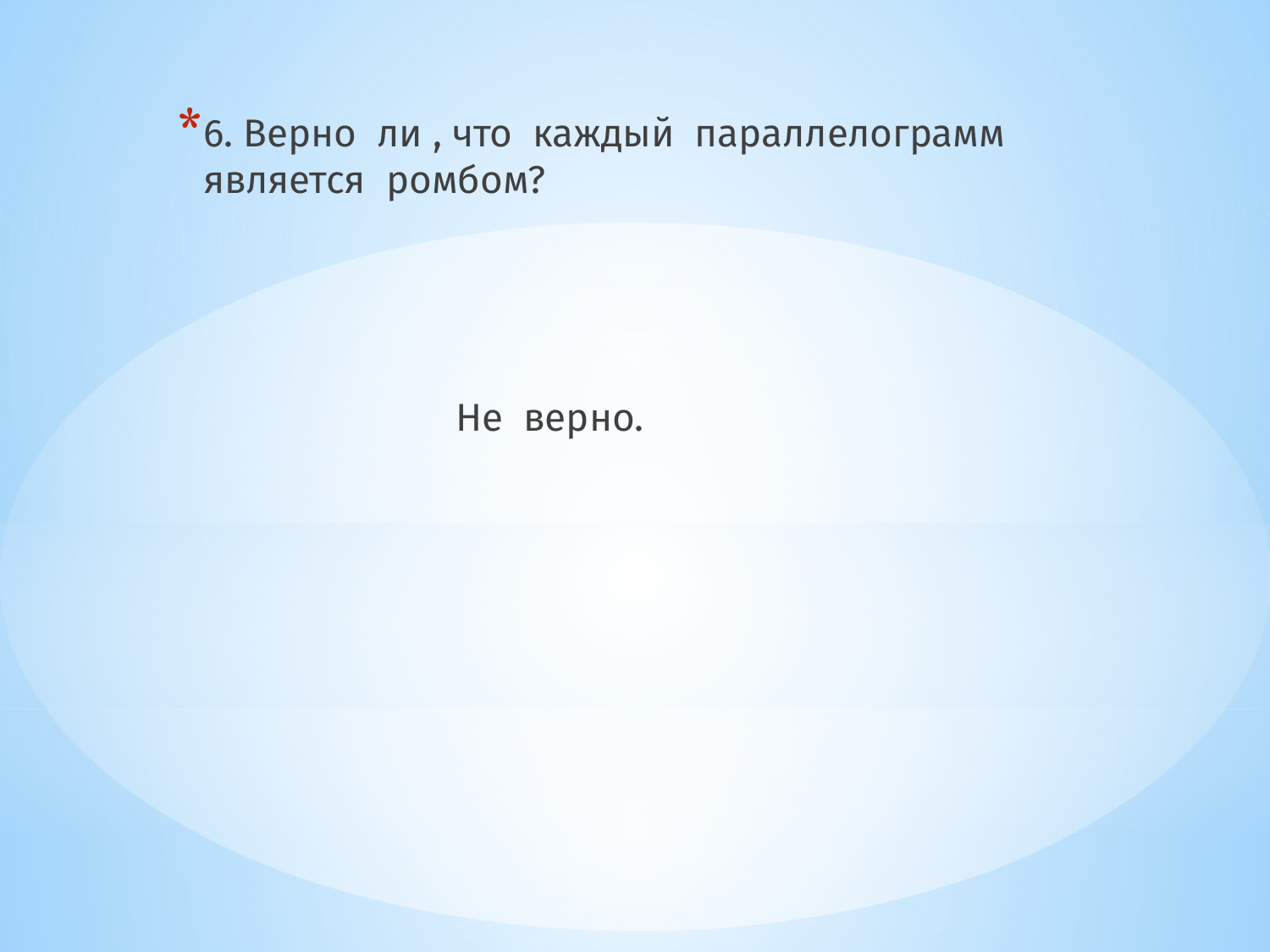

6. Верно  ли , что  каждый  параллелограмм  является  ромбом?

                            Не  верно.